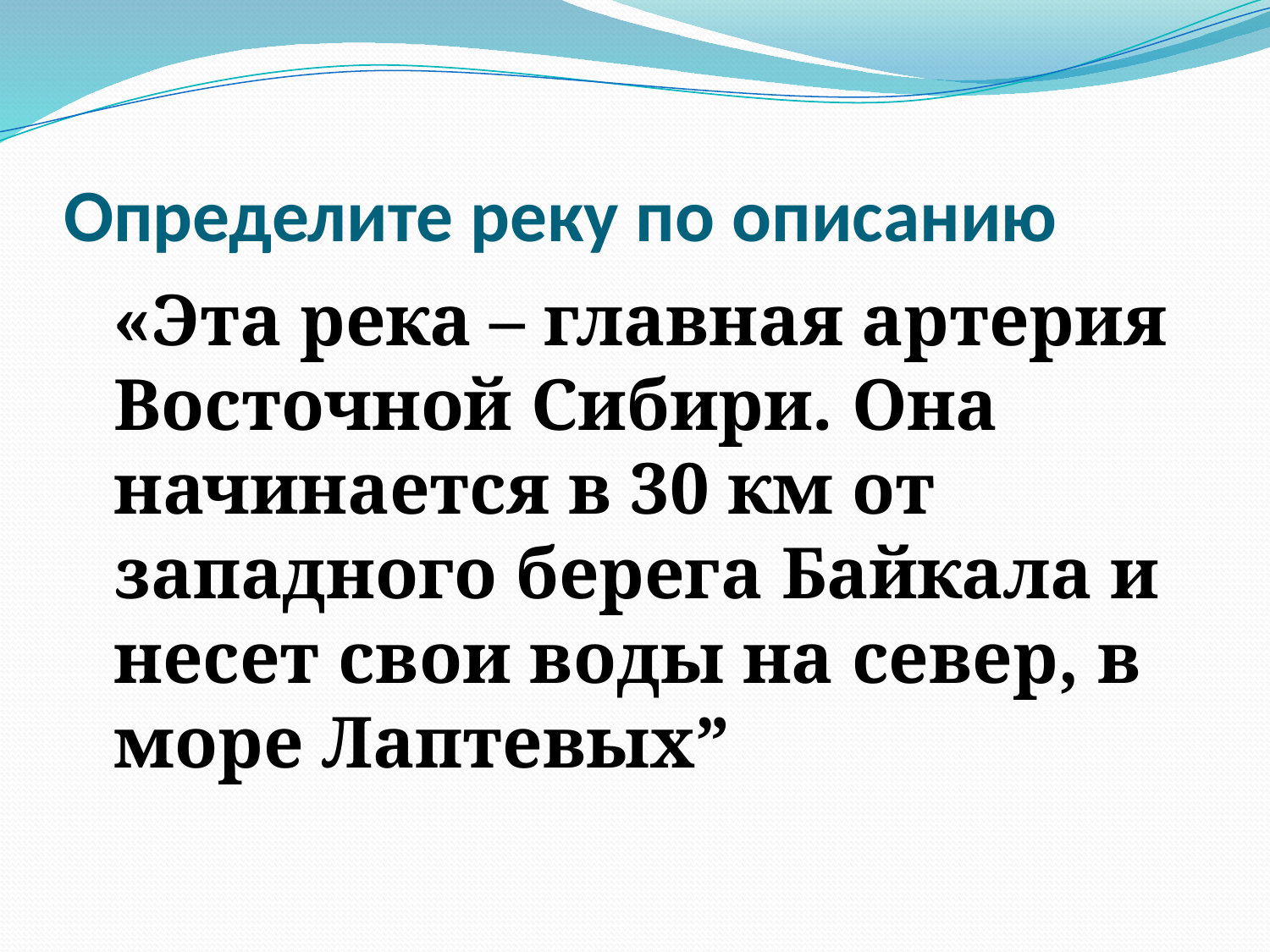

# Определите реку по описанию
  «Эта река – главная артерия Восточной Сибири. Она начинается в 30 км от западного берега Байкала и несет свои воды на север, в море Лаптевых”